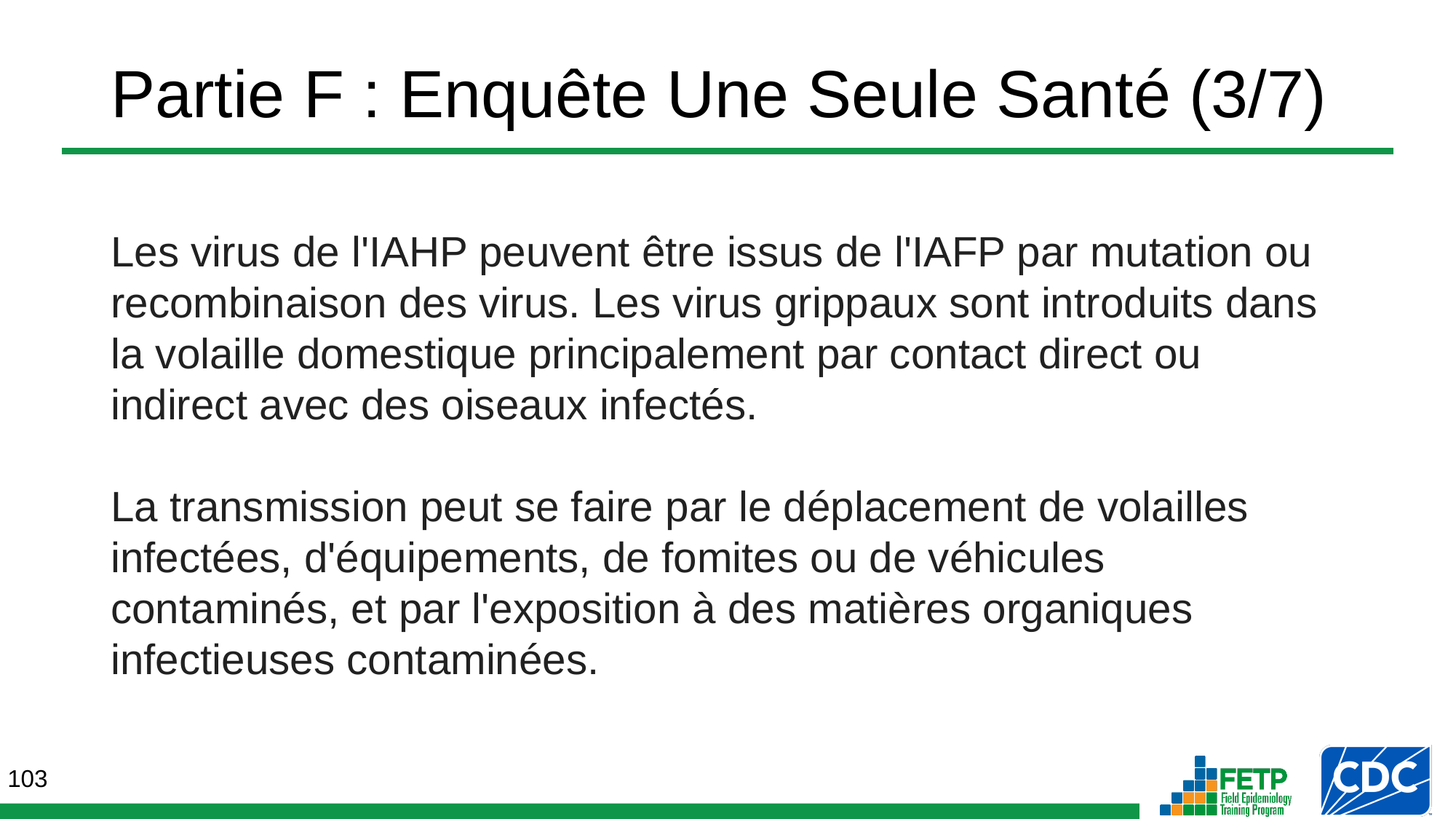

# Partie F : Enquête Une Seule Santé (3/7)
Les virus de l'IAHP peuvent être issus de l'IAFP par mutation ou recombinaison des virus. Les virus grippaux sont introduits dans la volaille domestique principalement par contact direct ou indirect avec des oiseaux infectés.

La transmission peut se faire par le déplacement de volailles infectées, d'équipements, de fomites ou de véhicules contaminés, et par l'exposition à des matières organiques infectieuses contaminées.